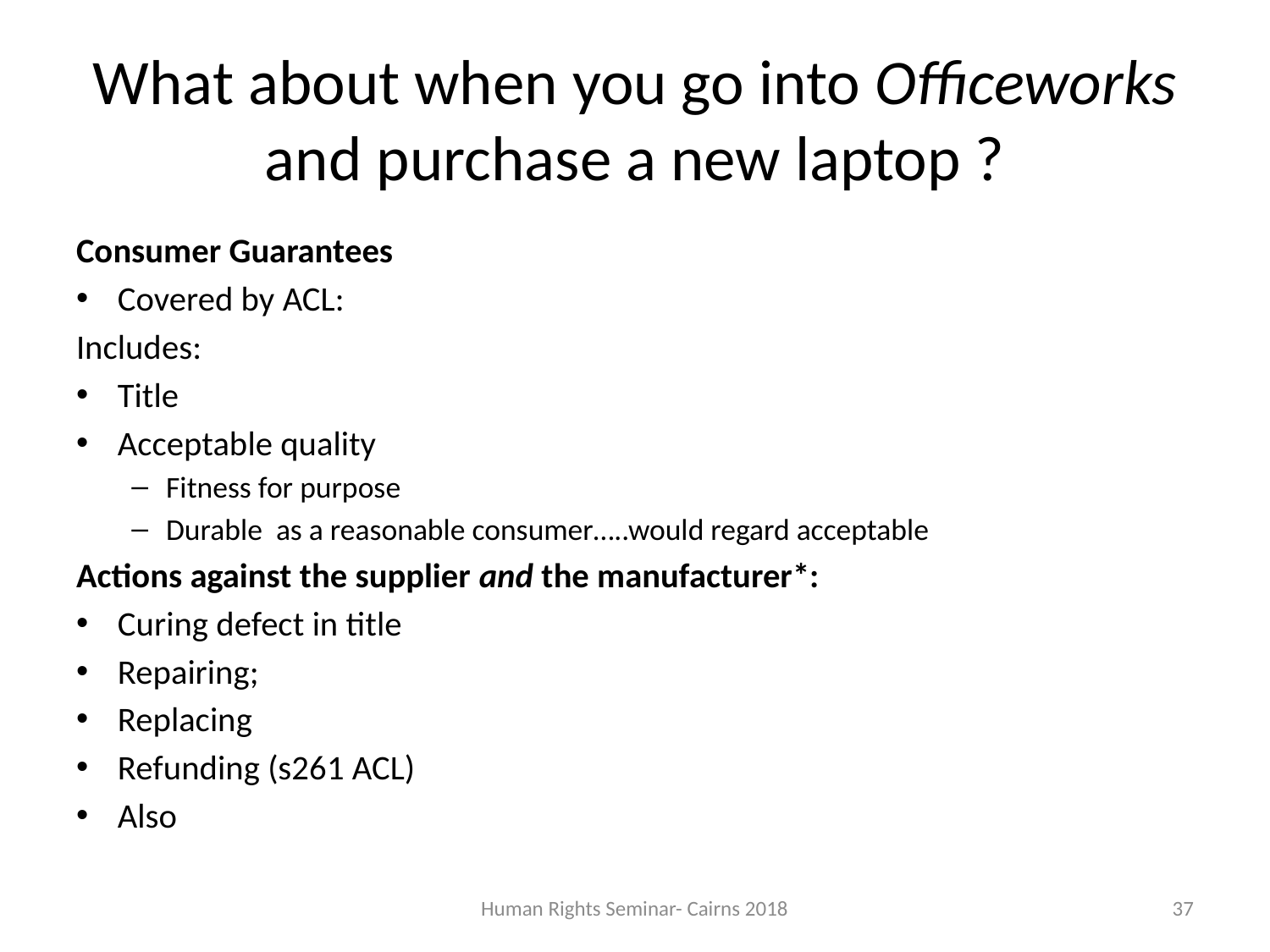

# What about when you go into Officeworks and purchase a new laptop ?
Consumer Guarantees
Covered by ACL:
Includes:
Title
Acceptable quality
Fitness for purpose
Durable  as a reasonable consumer…..would regard acceptable
Actions against the supplier and the manufacturer*:
Curing defect in title
Repairing;
Replacing
Refunding (s261 ACL)
Also

Human Rights Seminar- Cairns 2018
37